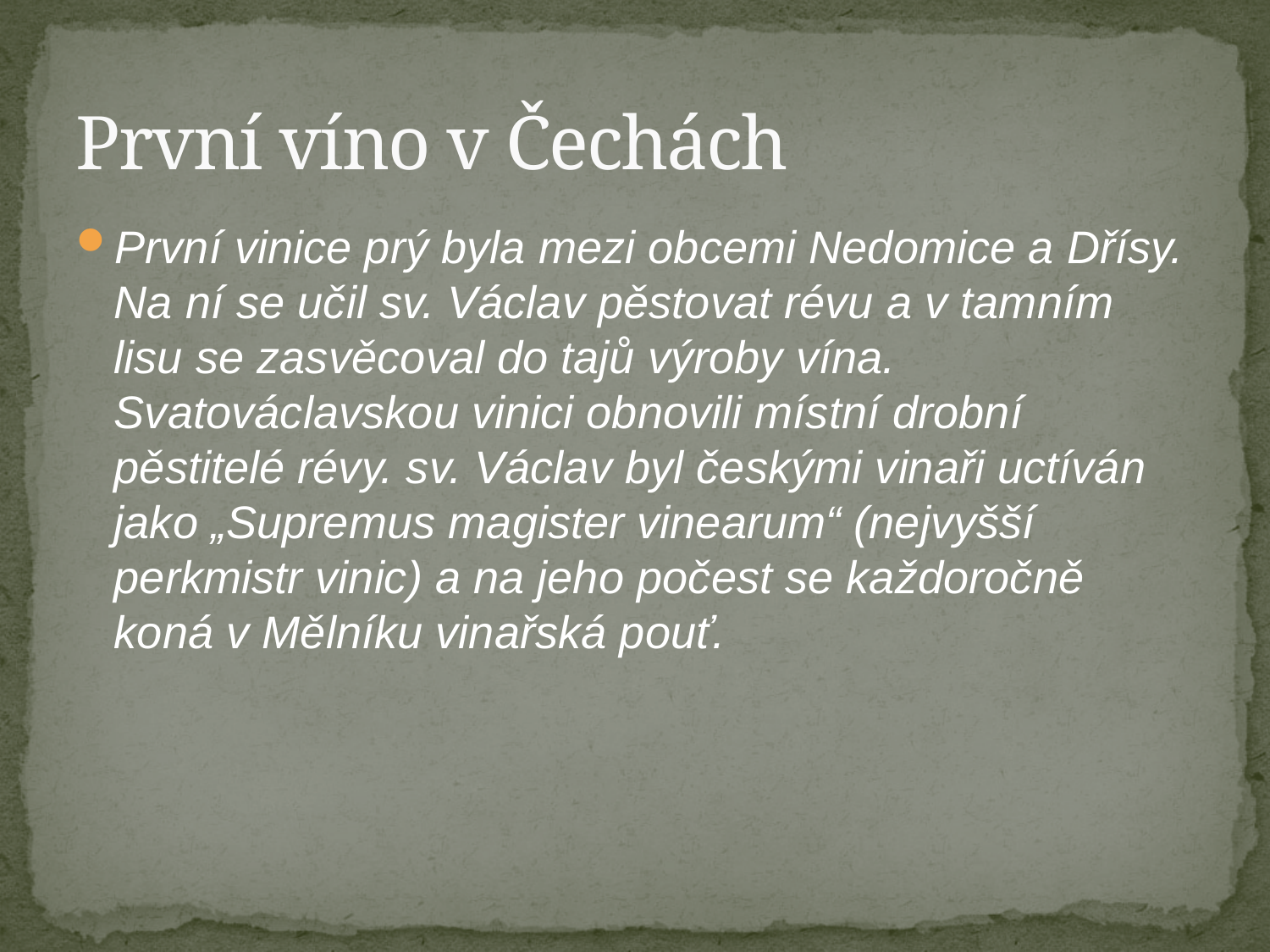

# První víno v Čechách
První vinice prý byla mezi obcemi Nedomice a Dřísy. Na ní se učil sv. Václav pěstovat révu a v tamním lisu se zasvěcoval do tajů výroby vína. Svatováclavskou vinici obnovili místní drobní pěstitelé révy. sv. Václav byl českými vinaři uctíván jako „Supremus magister vinearum“ (nejvyšší perkmistr vinic) a na jeho počest se každoročně koná v Mělníku vinařská pouť.